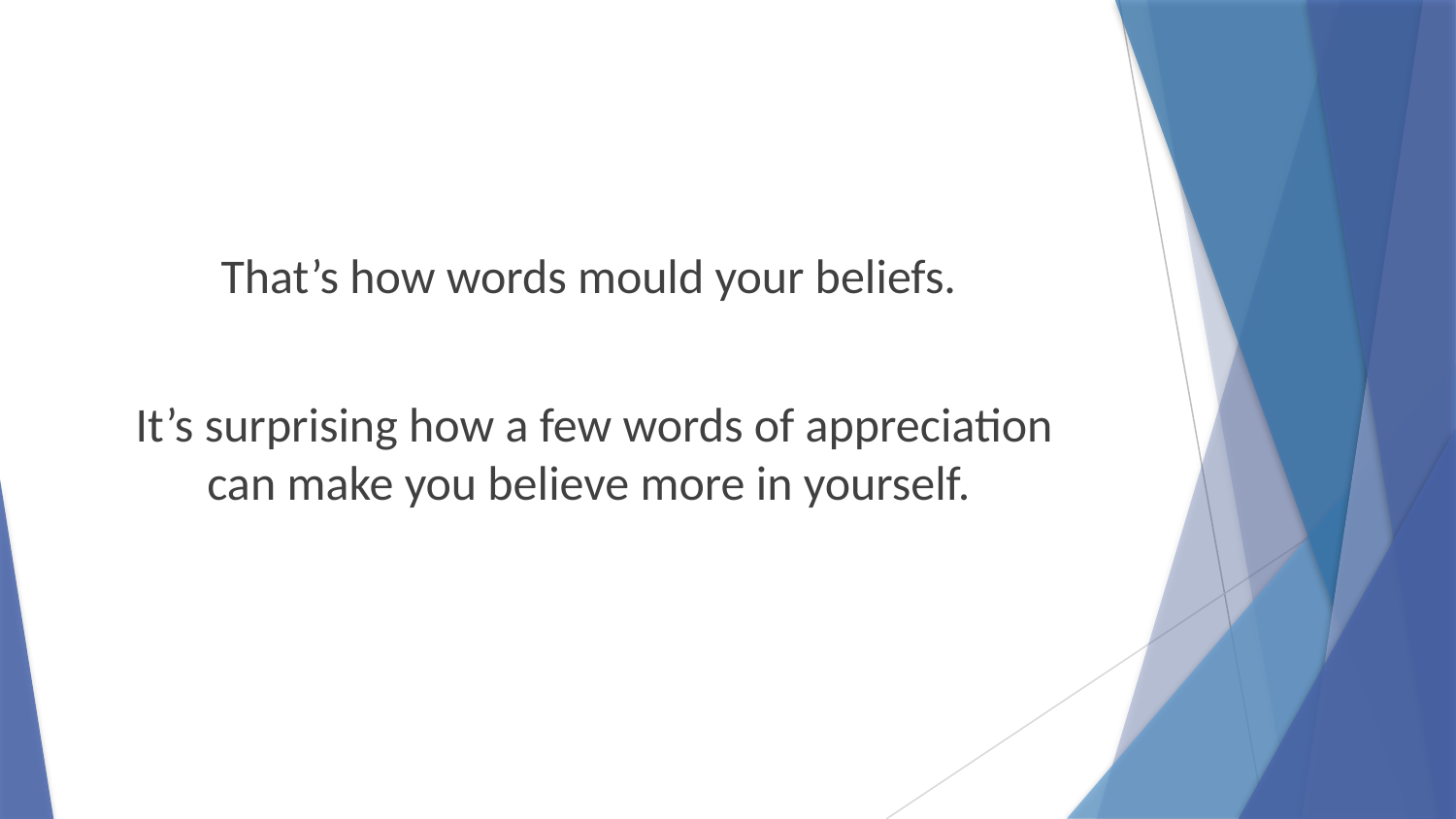

That’s how words mould your beliefs.
It’s surprising how a few words of appreciation
can make you believe more in yourself.